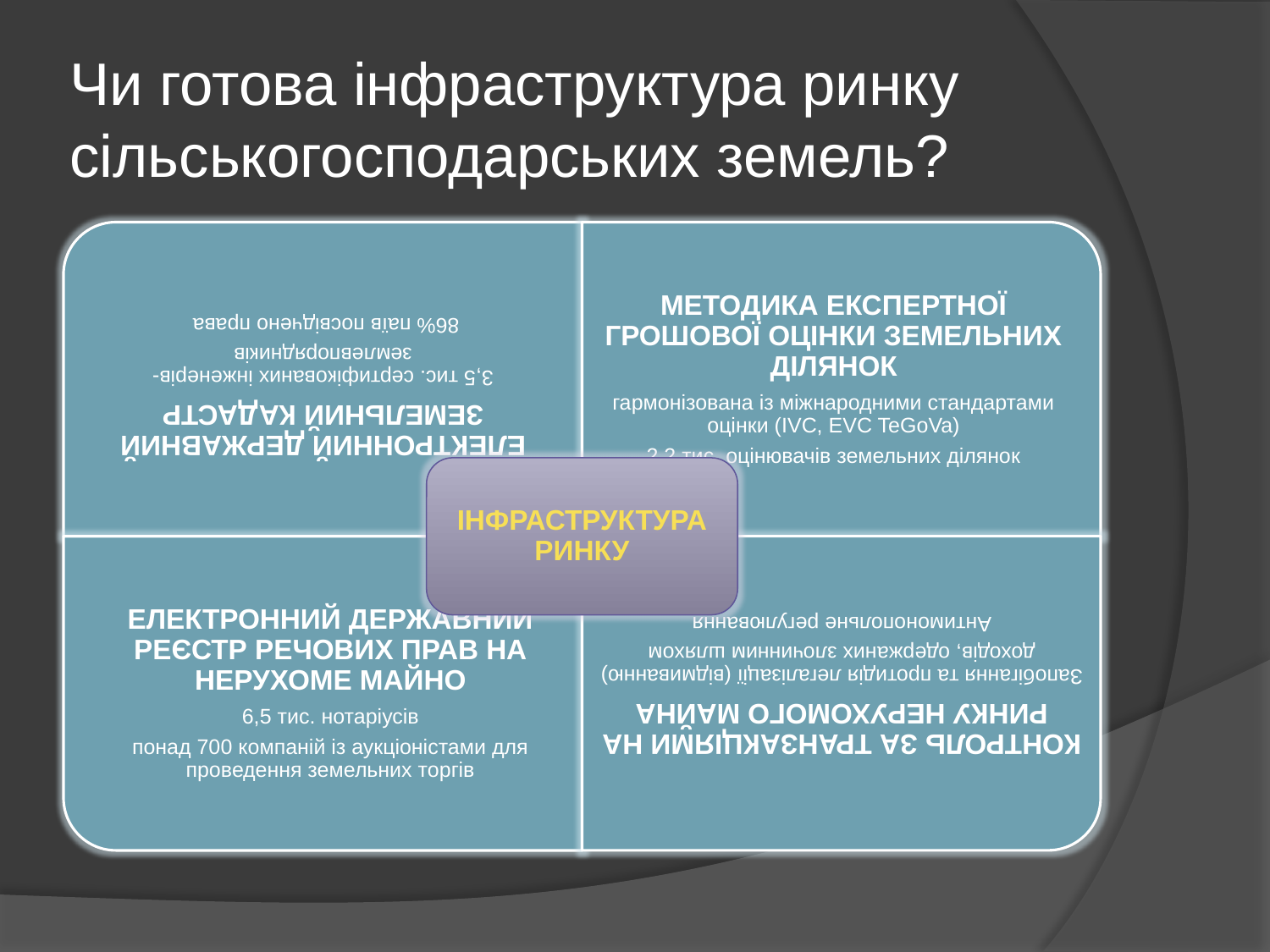

# Чи готова інфраструктура ринку сільськогосподарських земель?
ЕЛЕКТРОННИЙ ДЕРЖАВНИЙ ЗЕМЕЛЬНИЙ КАДАСТР
3,5 тис. сертифікованих інженерів-землевпорядників
86% паїв посвідчено права
МЕТОДИКА ЕКСПЕРТНОЇ ГРОШОВОЇ ОЦІНКИ ЗЕМЕЛЬНИХ ДІЛЯНОК
гармонізована із міжнародними стандартами оцінки (IVC, EVC TeGoVa)
2,2 тис. оцінювачів земельних ділянок
ЕЛЕКТРОННИЙ ДЕРЖАВНИЙ РЕЄСТР РЕЧОВИХ ПРАВ НА НЕРУХОМЕ МАЙНО
6,5 тис. нотаріусів
понад 700 компаній із аукціоністами для проведення земельних торгів
КОНТРОЛЬ ЗА ТРАНЗАКЦІЯМИ НА РИНКУ НЕРУХОМОГО МАЙНА
Запобігання та протидія легалізації (відмиванню) доходів, одержаних злочинним шляхом
Антимонопольне регулювання
ІНФРАСТРУКТУРА РИНКУ